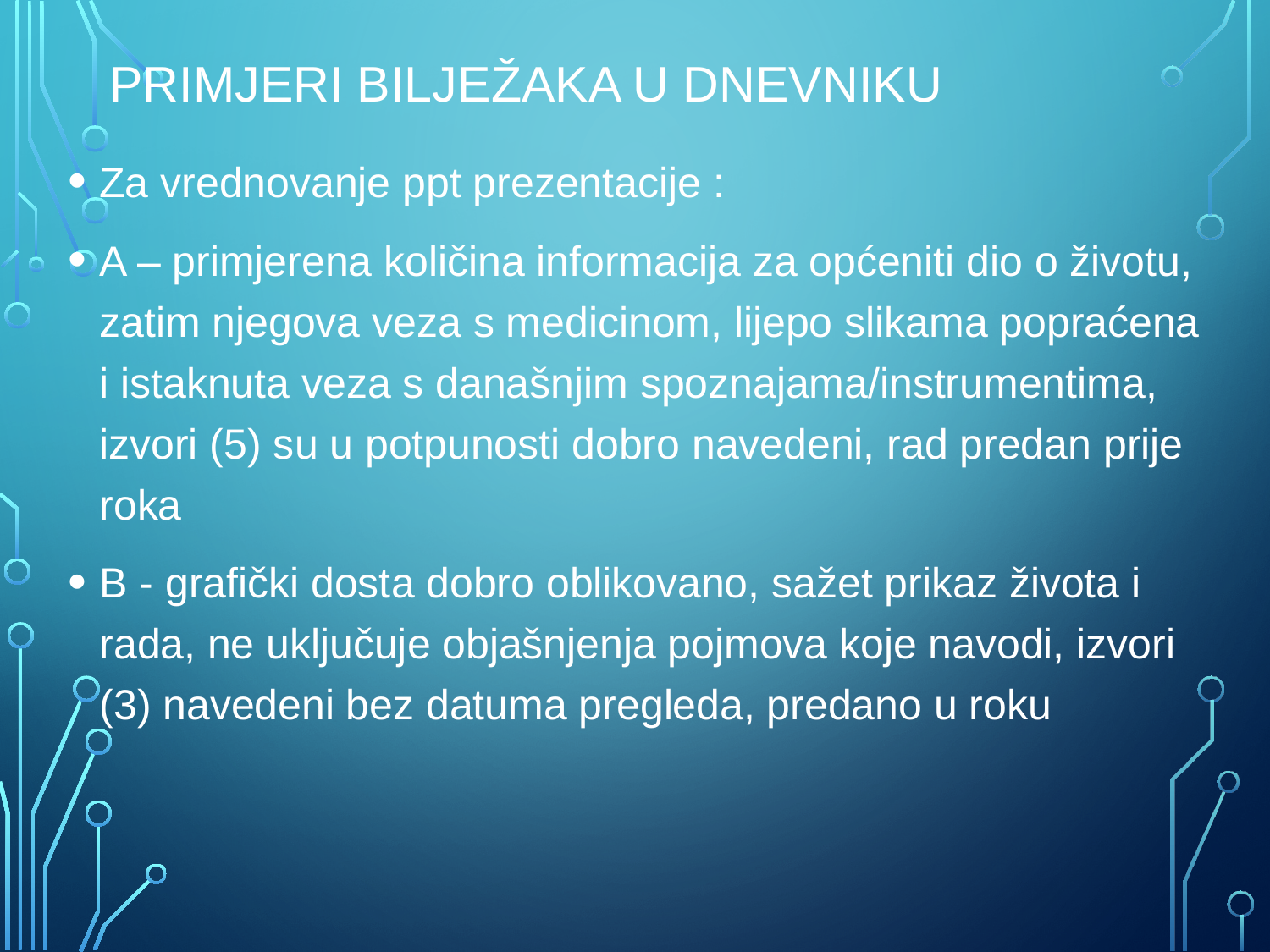

# Primjeri bilježaka u dnevniku
Za vrednovanje ppt prezentacije :
A – primjerena količina informacija za općeniti dio o životu, zatim njegova veza s medicinom, lijepo slikama popraćena i istaknuta veza s današnjim spoznajama/instrumentima, izvori (5) su u potpunosti dobro navedeni, rad predan prije roka
B - grafički dosta dobro oblikovano, sažet prikaz života i rada, ne uključuje objašnjenja pojmova koje navodi, izvori (3) navedeni bez datuma pregleda, predano u roku